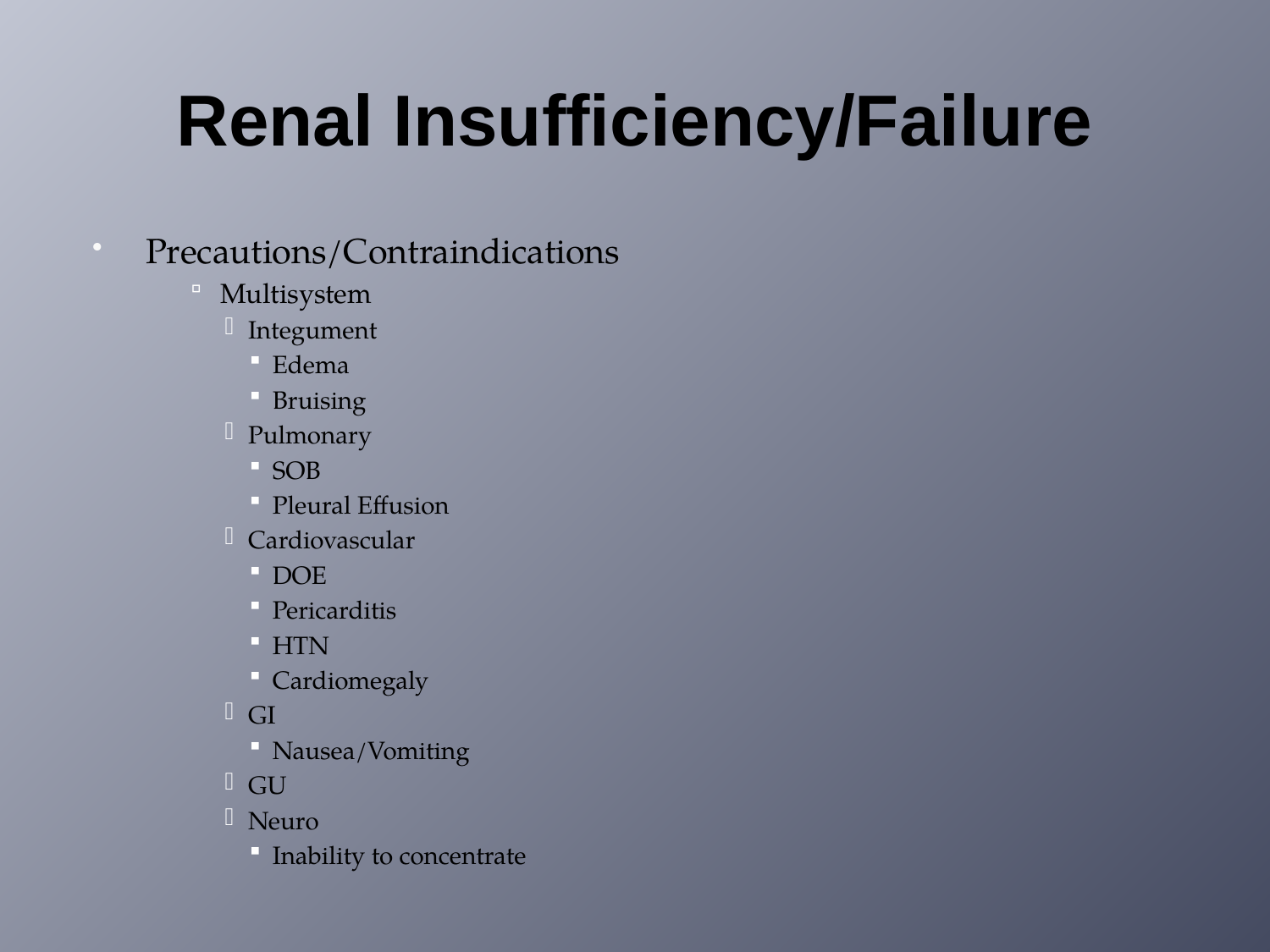

# Renal Insufficiency/Failure
Precautions/Contraindications
Multisystem
Integument
Edema
Bruising
Pulmonary
SOB
Pleural Effusion
Cardiovascular
DOE
Pericarditis
HTN
Cardiomegaly
GI
Nausea/Vomiting
GU
Neuro
Inability to concentrate